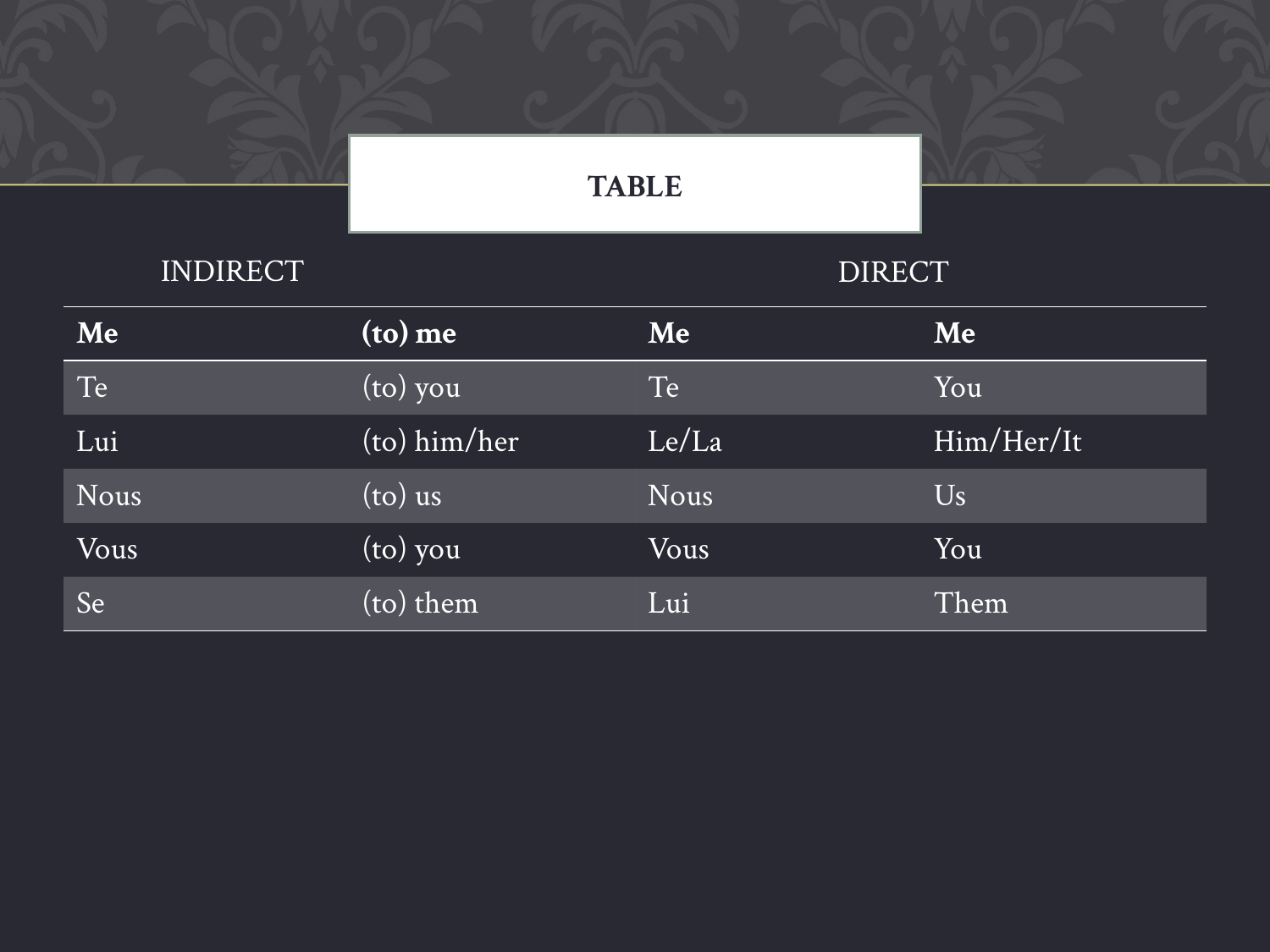

# Table
INDIRECT
DIRECT
| Me | (to) me | Me | Me |
| --- | --- | --- | --- |
| Te | (to) you | Te | You |
| Lui | (to) him/her | Le/La | Him/Her/It |
| Nous | (to) us | Nous | Us |
| Vous | (to) you | Vous | You |
| Se | (to) them | Lui | Them |